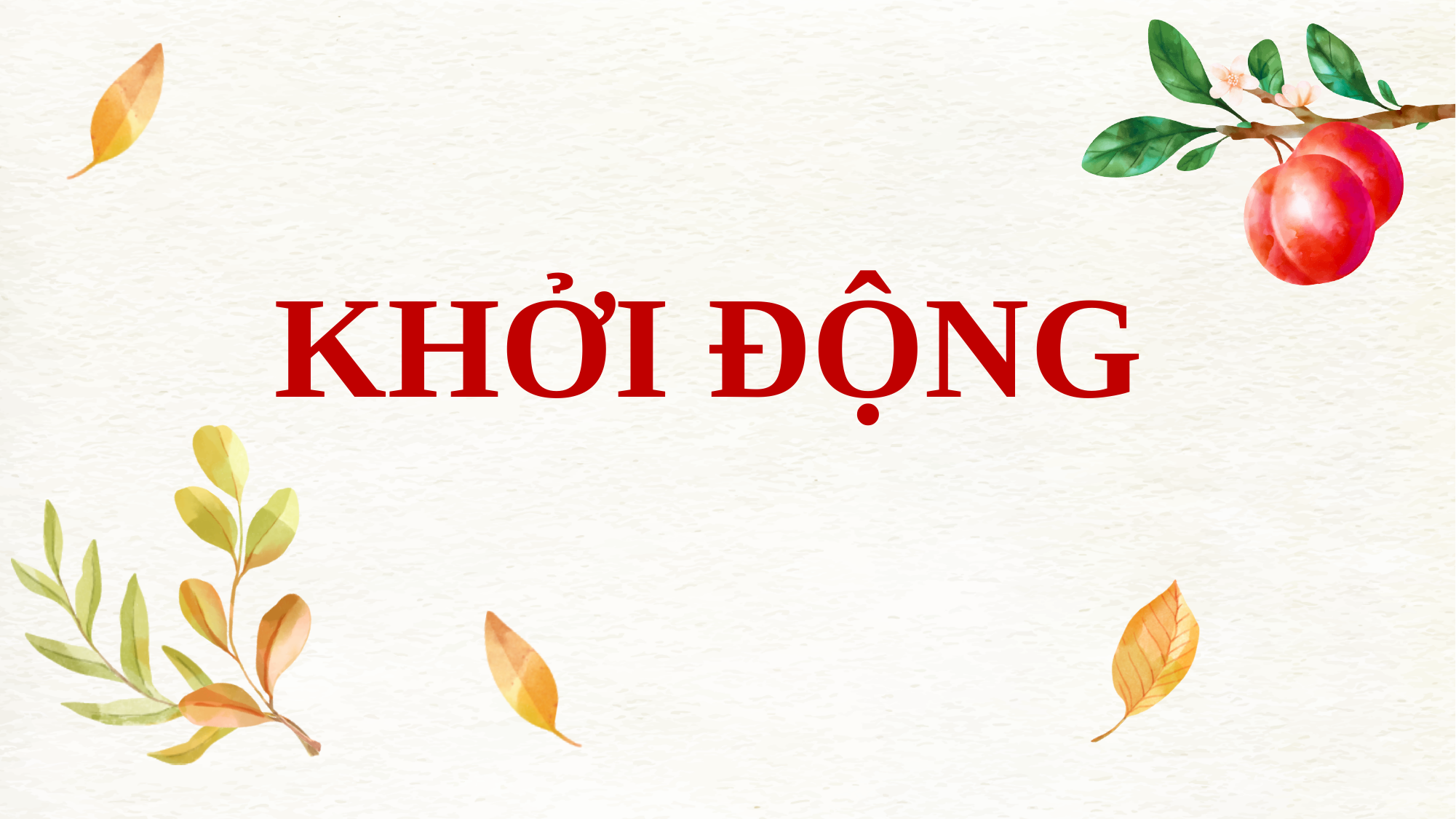

Quý thầy cô có nhu cầu về các bài giảng PowerPoint và giáo án word lịch sử từ khối 6-12.
Vui lòng liên hệ số điện thoại 0981457911 (cũng là số Zalo).
Ngoài ra còn hỗ trợ về SKKN, biện pháp thi GVG và thao giảng, chuyên đề.
Page: https://www.facebook.com/groups/baigianglichsu

KHỞI ĐỘNG